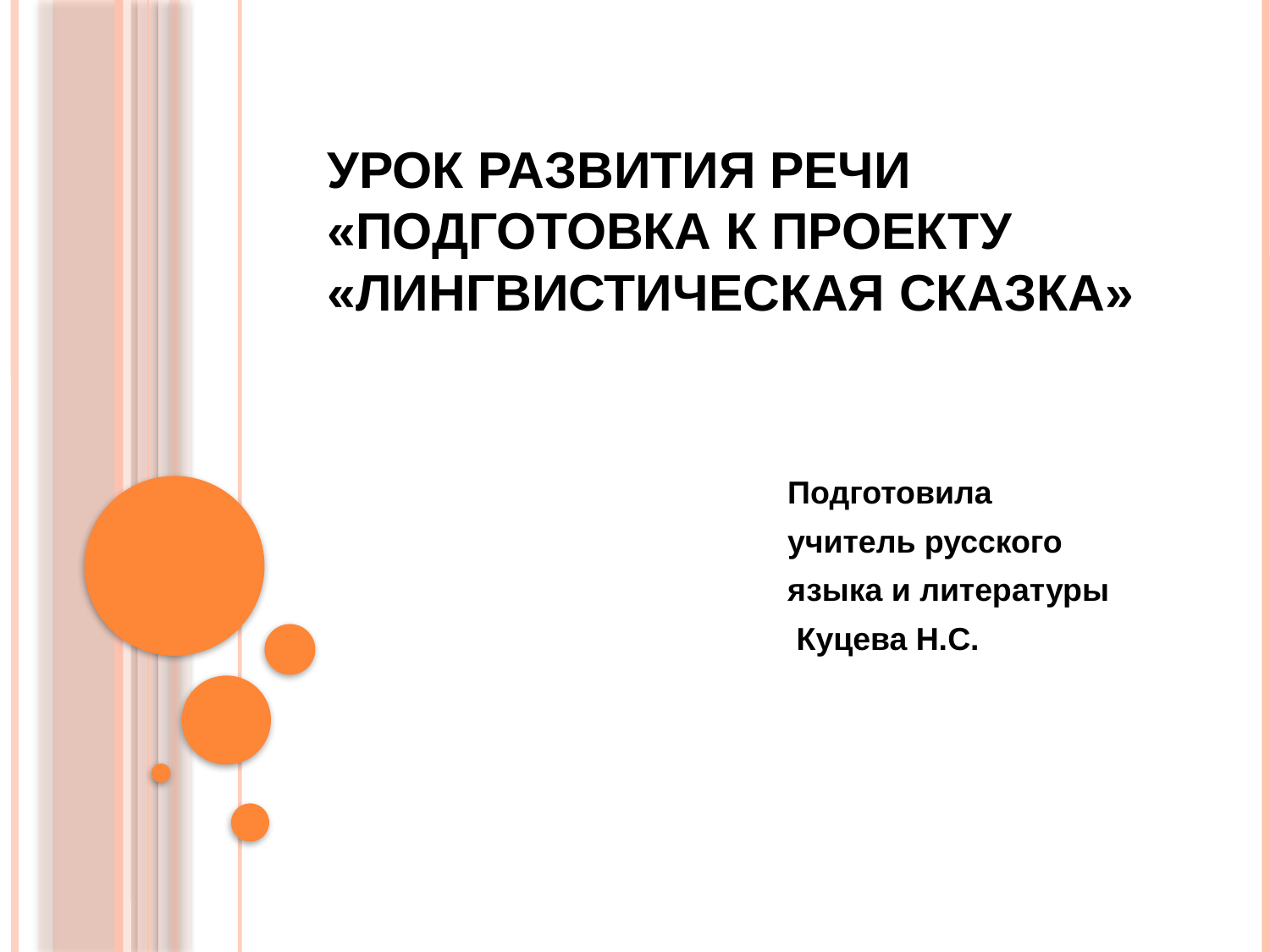

# Урок развития речи «Подготовка к проекту «Лингвистическая сказка»
Подготовила
учитель русского
языка и литературы
 Куцева Н.С.